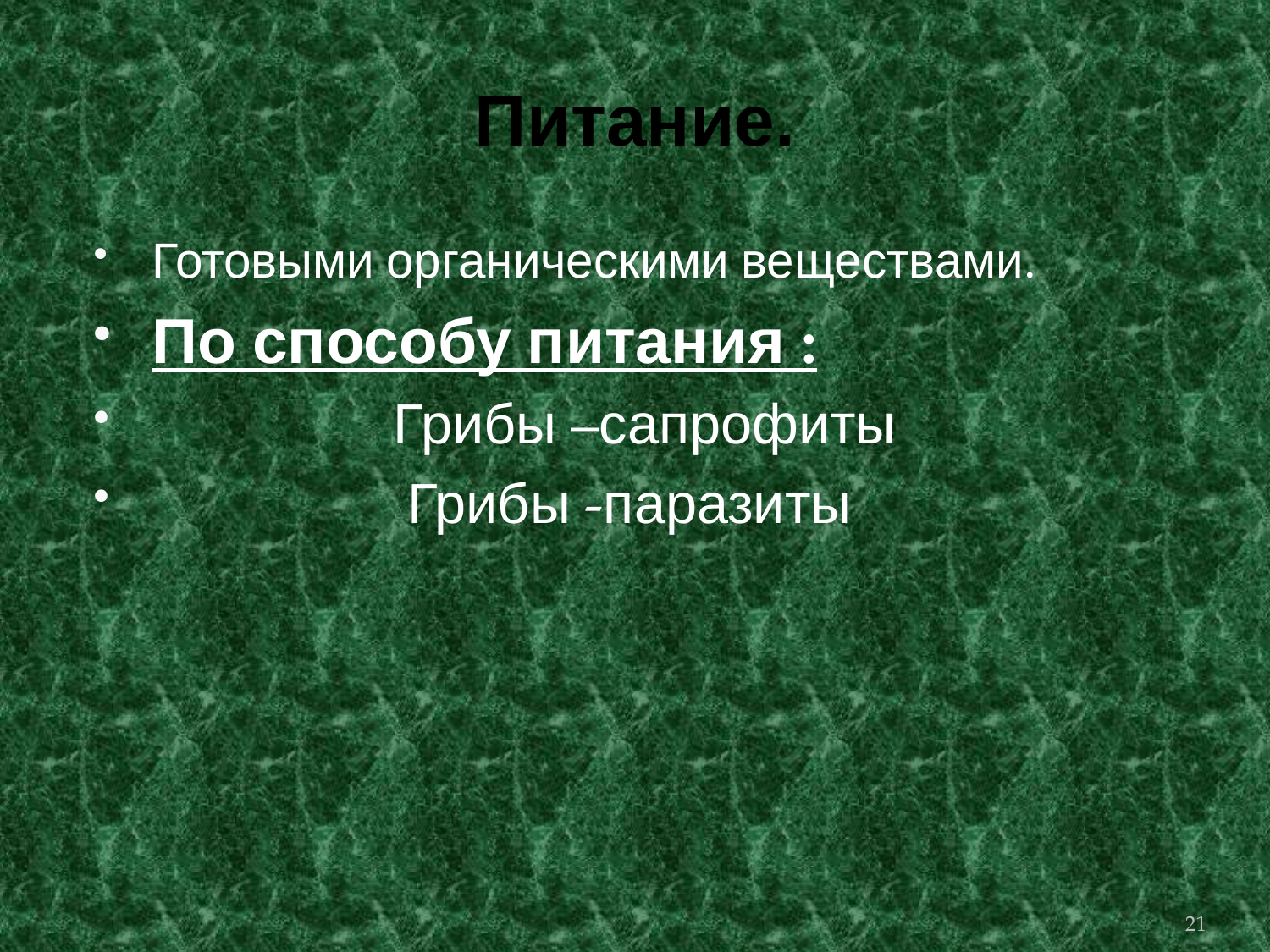

# Питание.
Готовыми органическими веществами.
По способу питания :
                 Грибы –сапрофиты
                  Грибы -паразиты

21